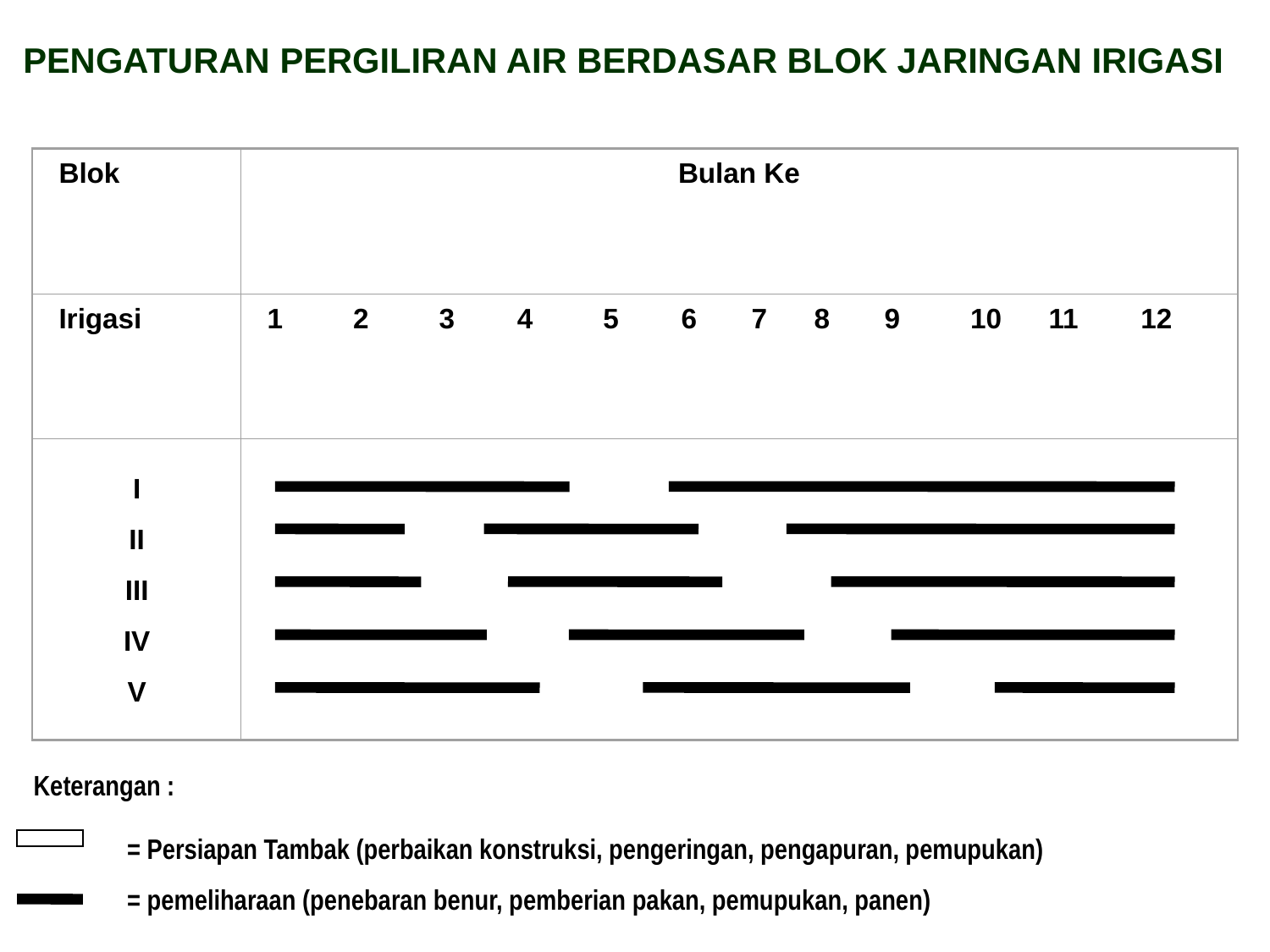

PENGATURAN PERGILIRAN AIR BERDASAR BLOK JARINGAN IRIGASI

Blok

Bulan Ke

Irigasi

1         2         3        4         5        6       7      8       9         10      11        12

I

II

III

IV

V

Keterangan :

                  = Persiapan Tambak (perbaikan konstruksi, pengeringan, pengapuran, pemupukan)

                  = pemeliharaan (penebaran benur, pemberian pakan, pemupukan, panen)